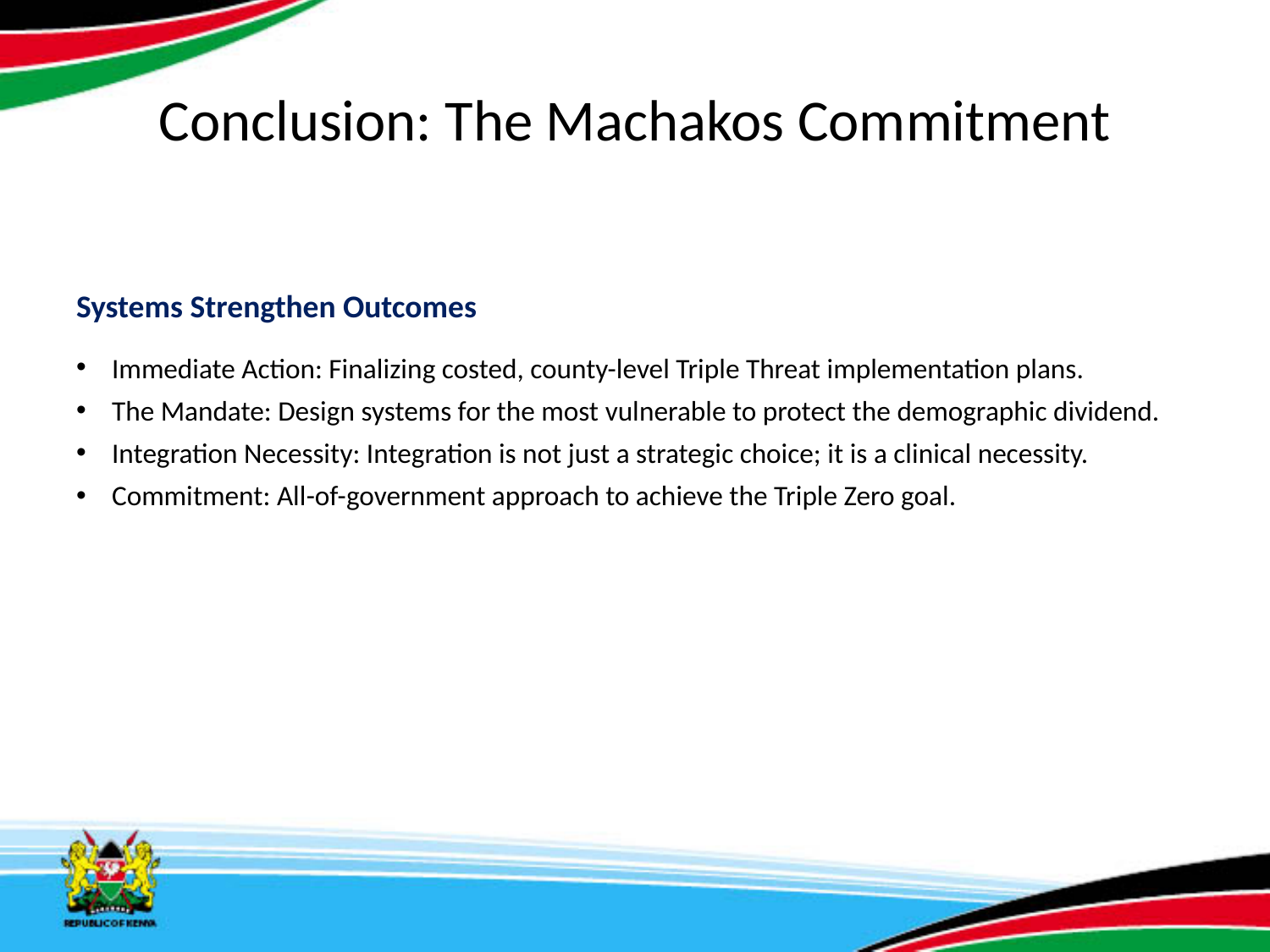

# Conclusion: The Machakos Commitment

Systems Strengthen Outcomes
Immediate Action: Finalizing costed, county-level Triple Threat implementation plans.
The Mandate: Design systems for the most vulnerable to protect the demographic dividend.
Integration Necessity: Integration is not just a strategic choice; it is a clinical necessity.
Commitment: All-of-government approach to achieve the Triple Zero goal.